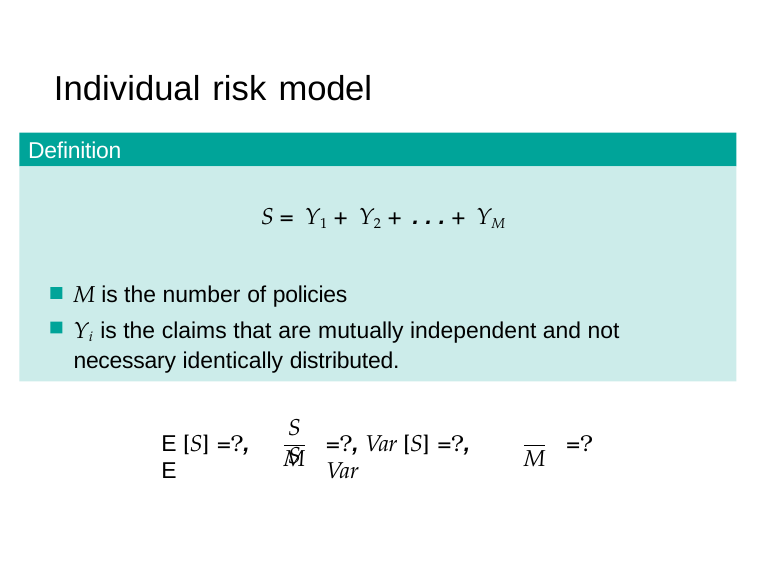

# Individual risk model

Definition

S = Y1 + Y2 + . . . + YM

M is the number of policies
Yi is the claims that are mutually independent and not necessary identically distributed.

S	S
E [S] =?, E
=?, Var [S] =?, Var
=?
M
M